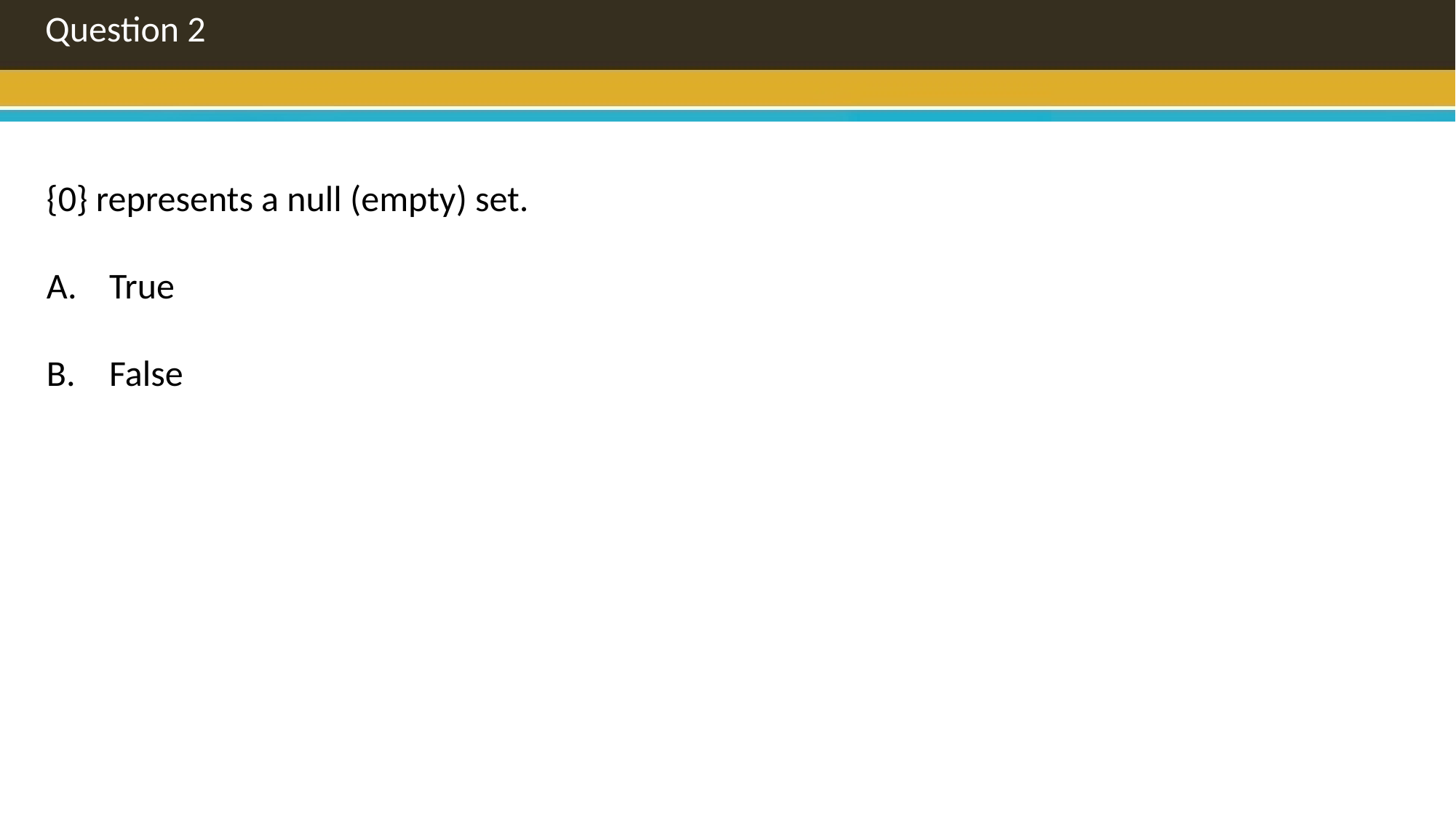

Question 2
{0} represents a null (empty) set.

 True

 False